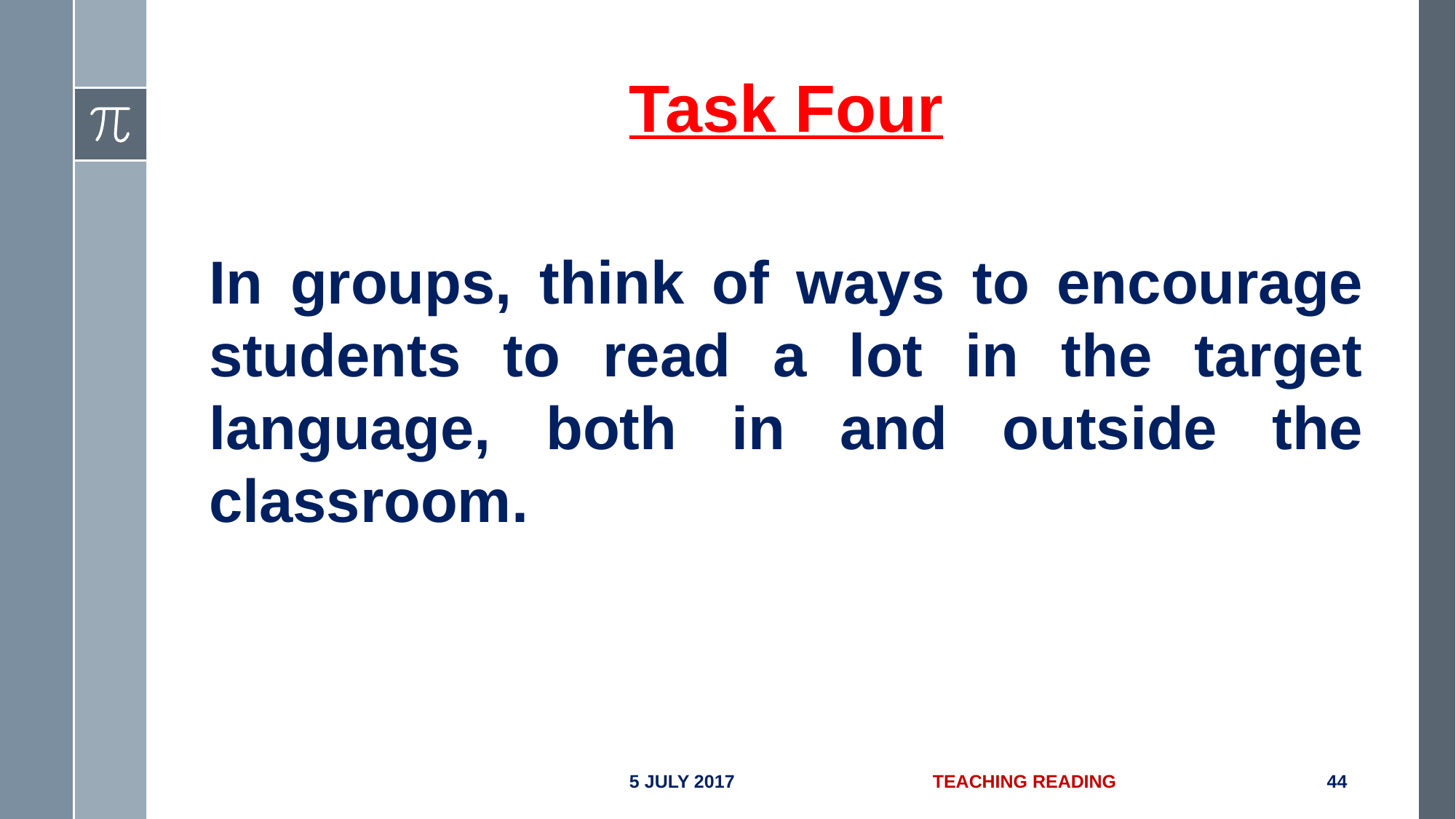

# Task Four
In groups, think of ways to encourage students to read a lot in the target language, both in and outside the classroom.
5 July 2017
Teaching Reading
44